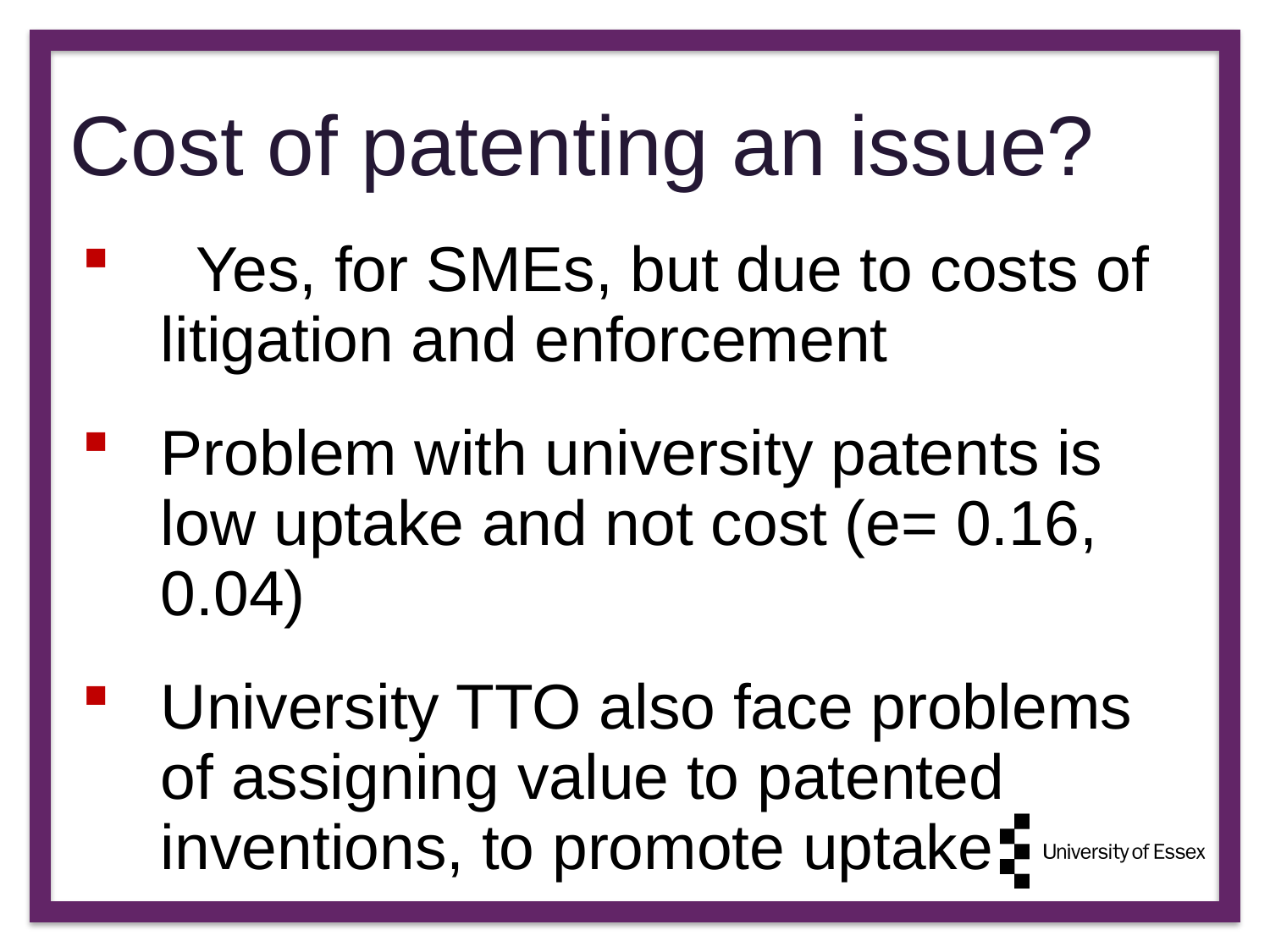

# Cost of patenting an issue?
  Yes, for SMEs, but due to costs of litigation and enforcement
Problem with university patents is low uptake and not cost (e= 0.16, 0.04)
University TTO also face problems of assigning value to patented inventions, to promote uptake